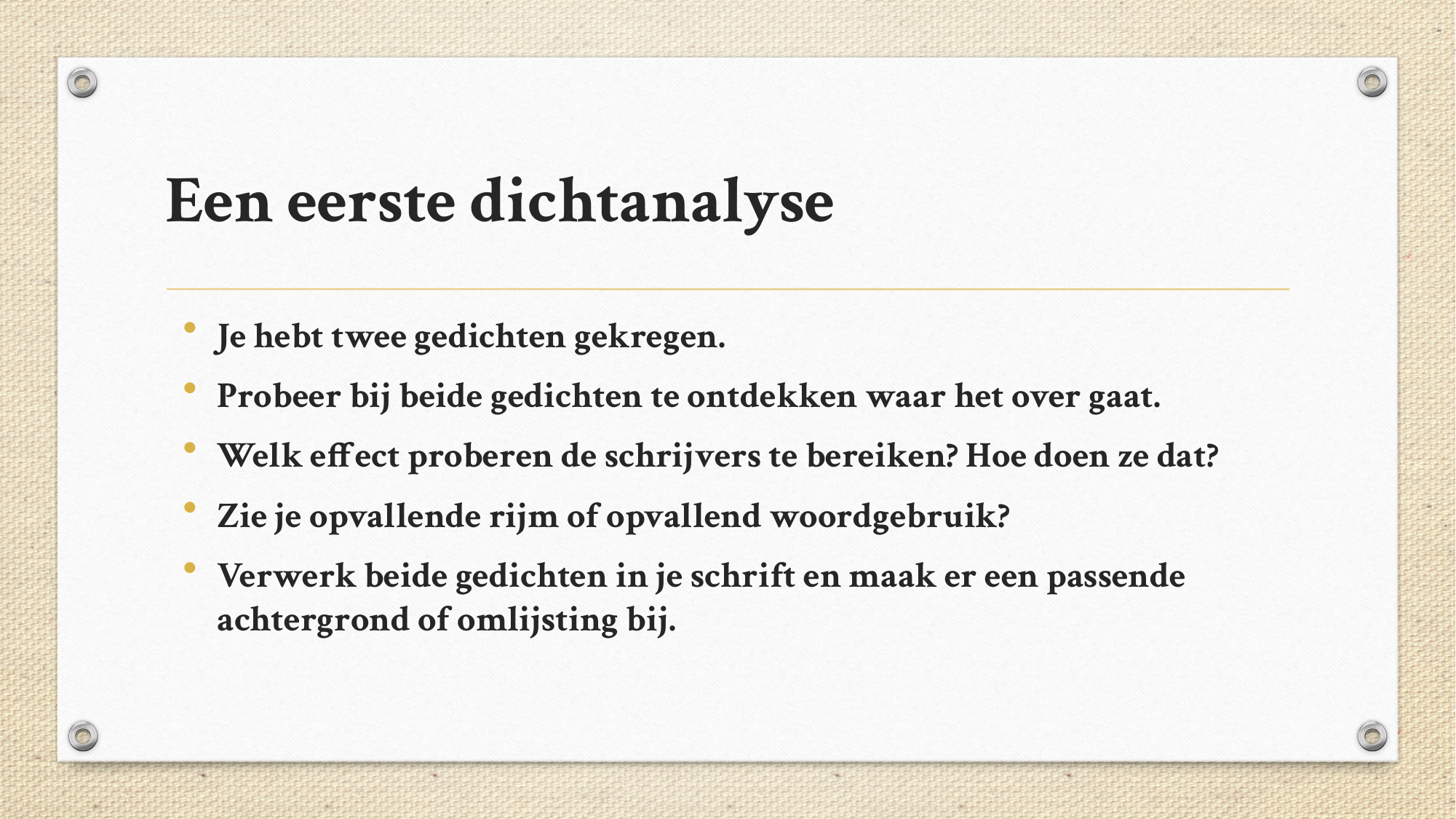

Een eerste dichtanalyse
Je hebt twee gedichten gekregen.
Probeer bij beide gedichten te ontdekken waar het over gaat.
Welk effect proberen de schrijvers te bereiken? Hoe doen ze dat?
Zie je opvallende rijm of opvallend woordgebruik?
Verwerk beide gedichten in je schrift en maak er een passende achtergrond of omlijsting bij.